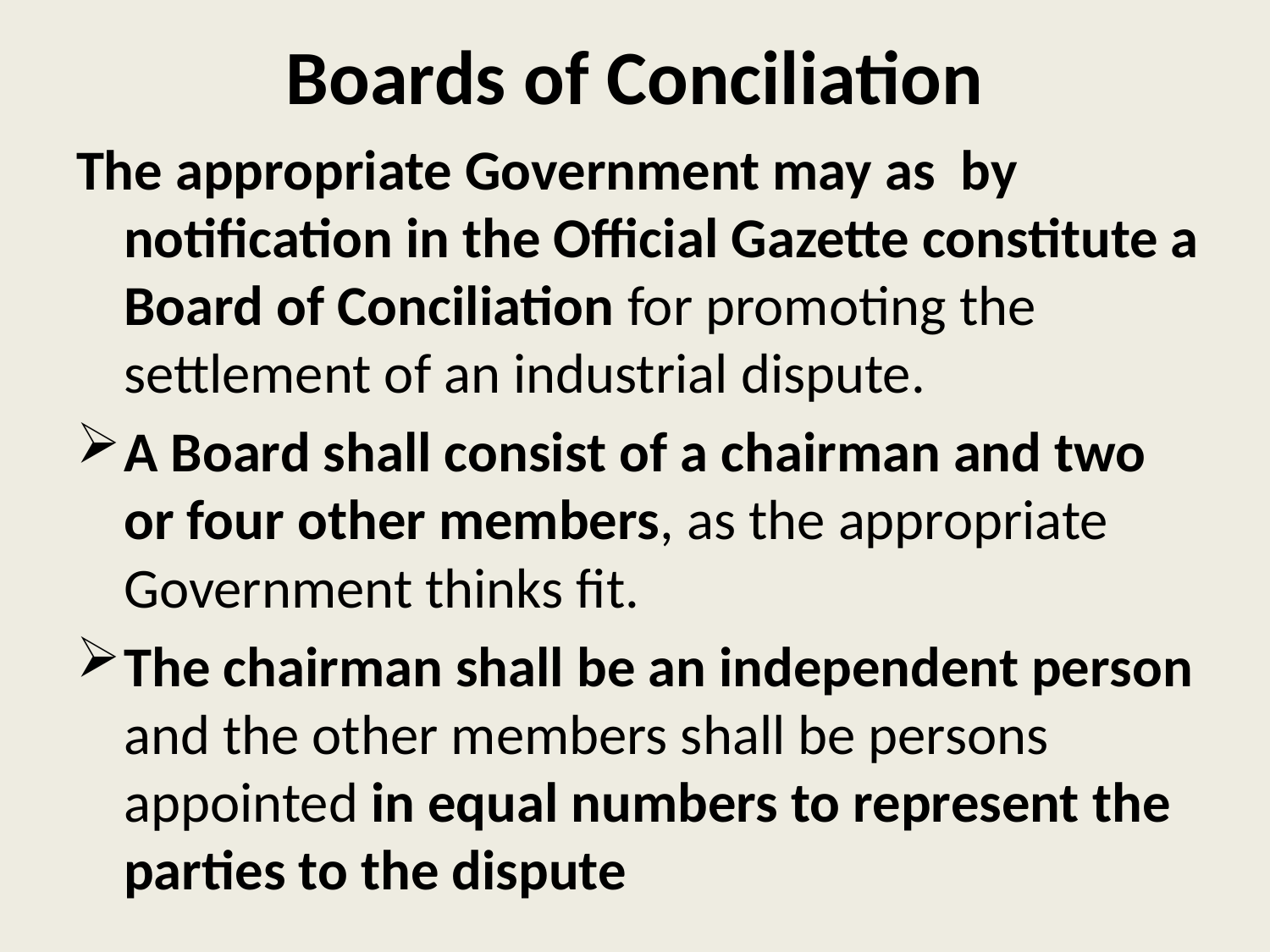

# Boards of Conciliation
The appropriate Government may as  by notification in the Official Gazette constitute a Board of Conciliation for promoting the settlement of an industrial dispute.
A Board shall consist of a chairman and two or four other members, as the appropriate Government thinks fit.
The chairman shall be an independent person and the other members shall be persons appointed in equal numbers to represent the parties to the dispute